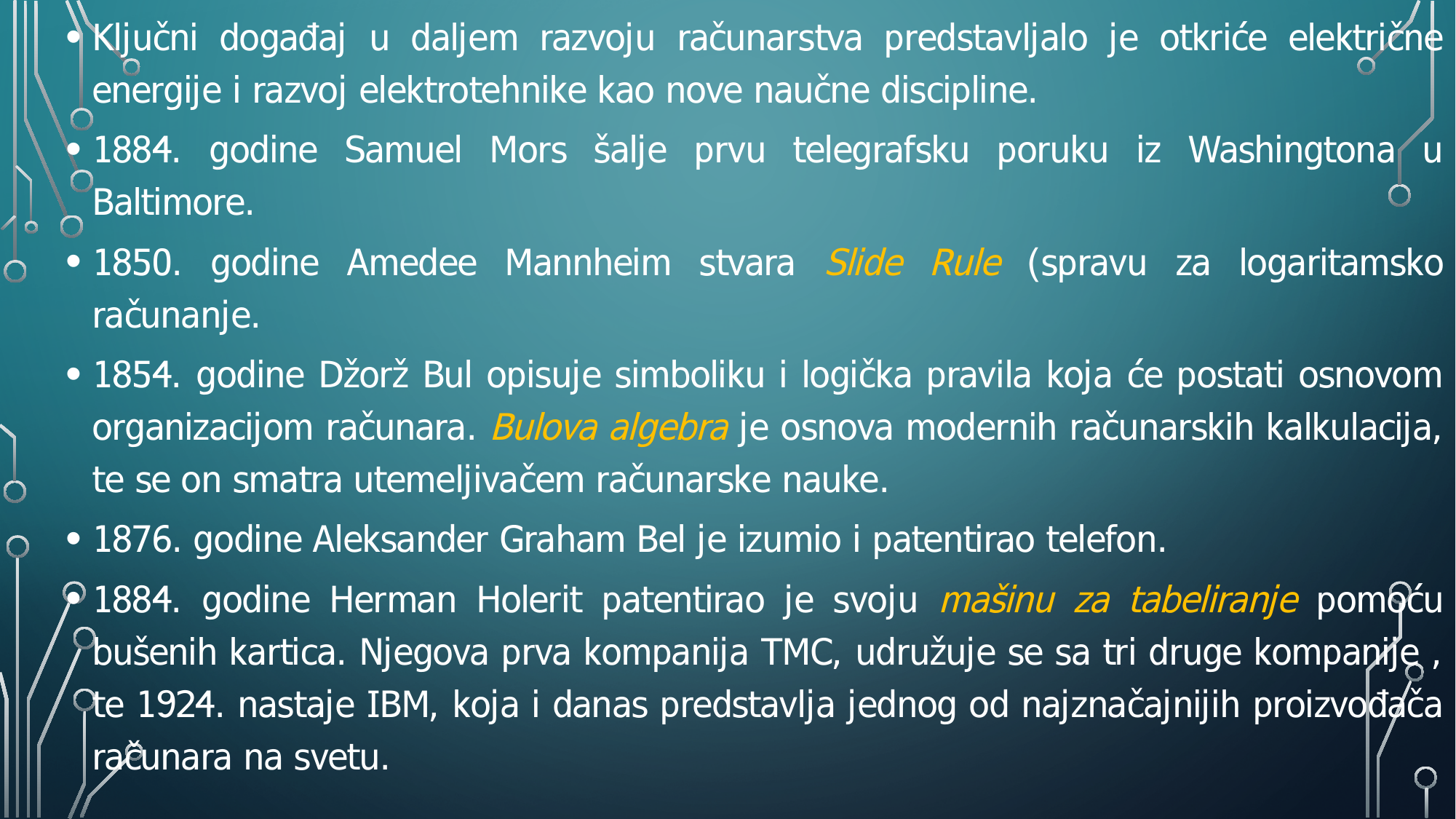

Ključni događaj u daljem razvoju računarstva predstavljalo je otkriće električne energije i razvoj elektrotehnike kao nove naučne discipline.
1884. godine Samuel Mors šalje prvu telegrafsku poruku iz Washingtona u Baltimore.
1850. godine Amedee Mannheim stvara Slide Rule (spravu za logaritamsko računanje.
1854. godine Džorž Bul opisuje simboliku i logička pravila koja će postati osnovom organizacijom računara. Bulova algebra je osnova modernih računarskih kalkulacija, te se on smatra utemeljivačem računarske nauke.
1876. godine Aleksander Graham Bel je izumio i patentirao telefon.
1884. godine Herman Holerit patentirao je svoju mašinu za tabeliranje pomoću bušenih kartica. Njegova prva kompanija TMC, udružuje se sa tri druge kompanije , te 1924. nastaje IBM, koja i danas predstavlja jednog od najznačajnijih proizvođača računara na svetu.